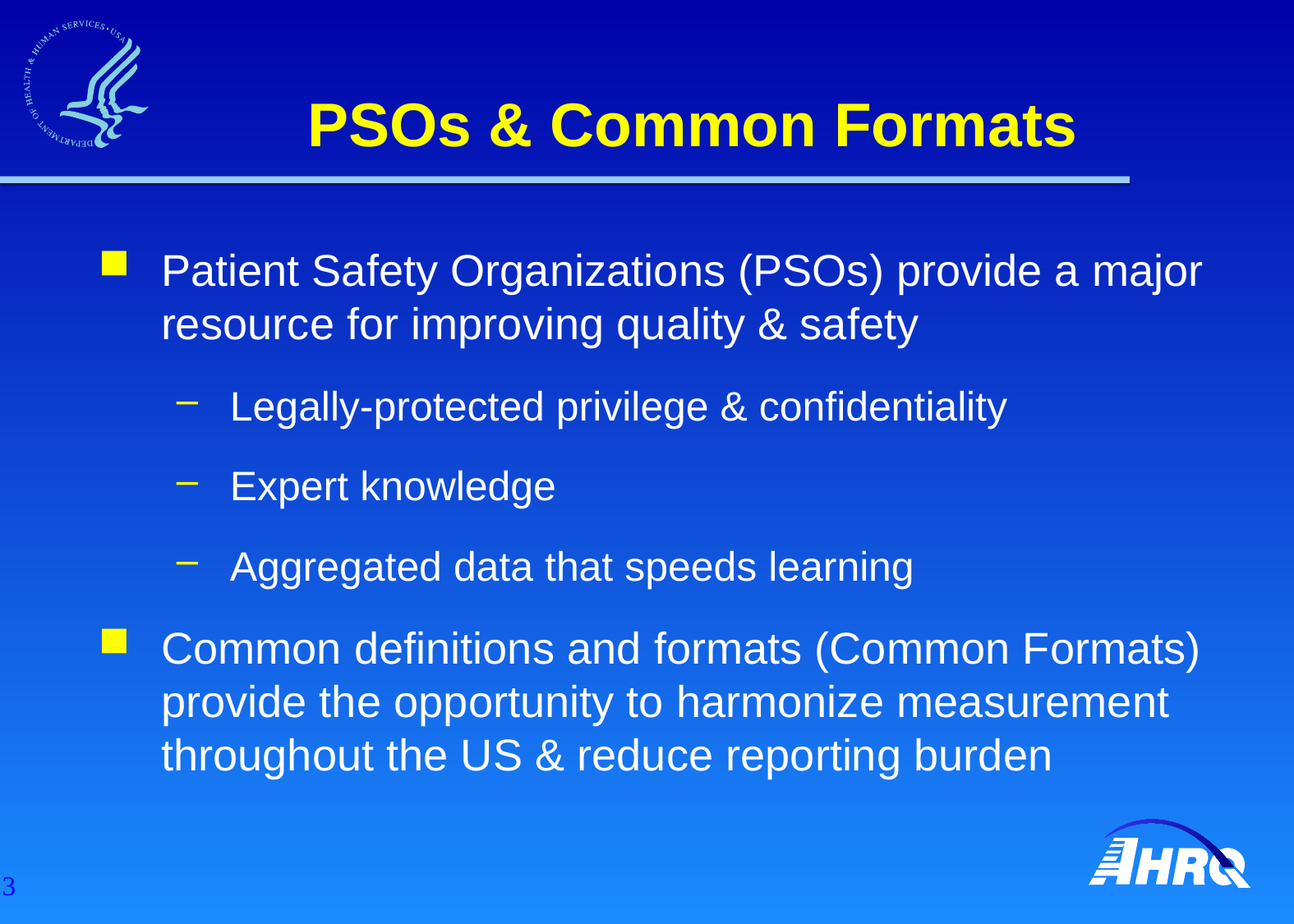

# PSOs & Common Formats
Patient Safety Organizations (PSOs) provide a major resource for improving quality & safety
Legally-protected privilege & confidentiality
Expert knowledge
Aggregated data that speeds learning
Common definitions and formats (Common Formats) provide the opportunity to harmonize measurement throughout the US & reduce reporting burden